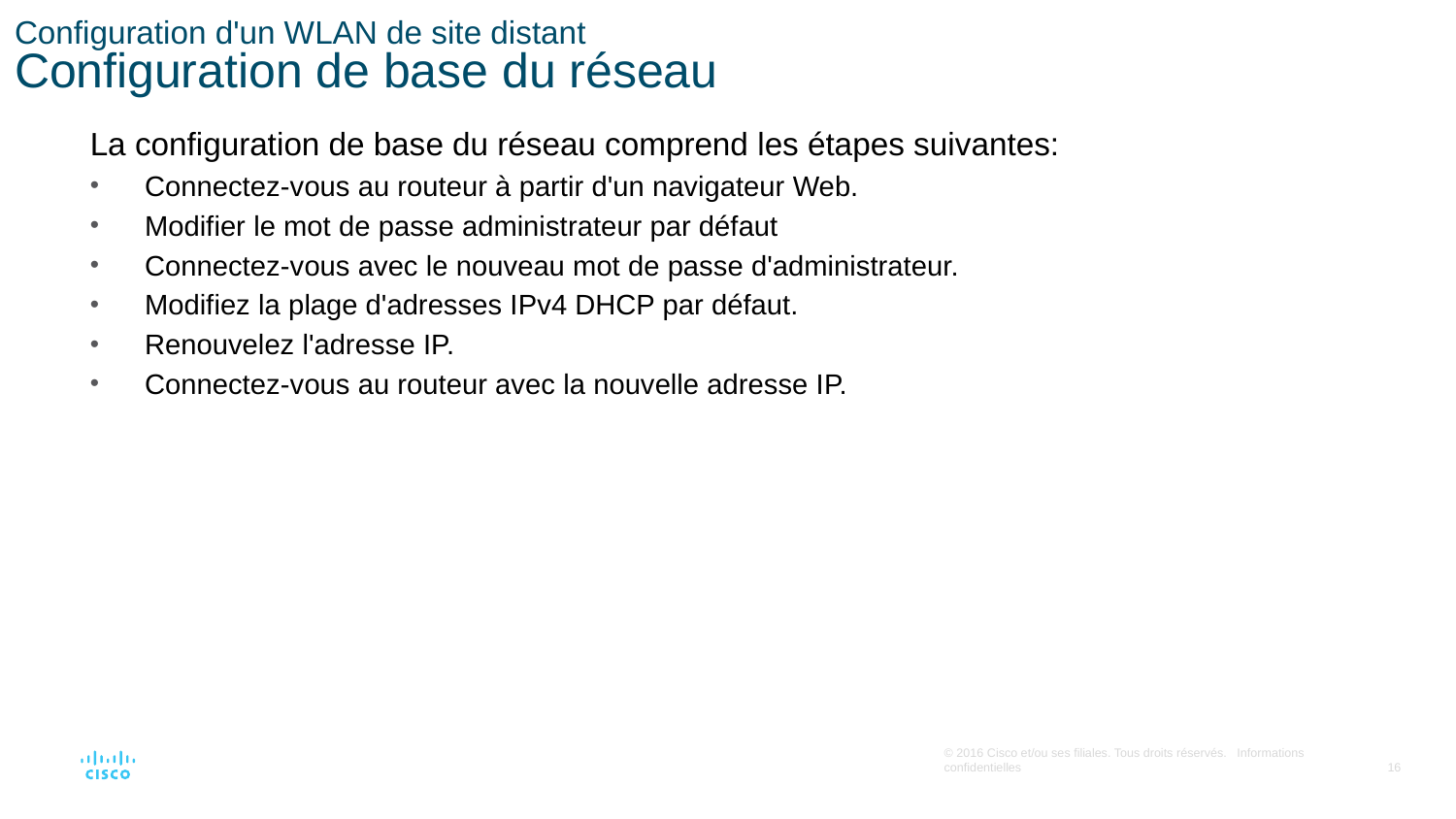

# Configuration d'un WLAN de site distant Configuration de base du réseau
La configuration de base du réseau comprend les étapes suivantes:
Connectez-vous au routeur à partir d'un navigateur Web.
Modifier le mot de passe administrateur par défaut
Connectez-vous avec le nouveau mot de passe d'administrateur.
Modifiez la plage d'adresses IPv4 DHCP par défaut.
Renouvelez l'adresse IP.
Connectez-vous au routeur avec la nouvelle adresse IP.